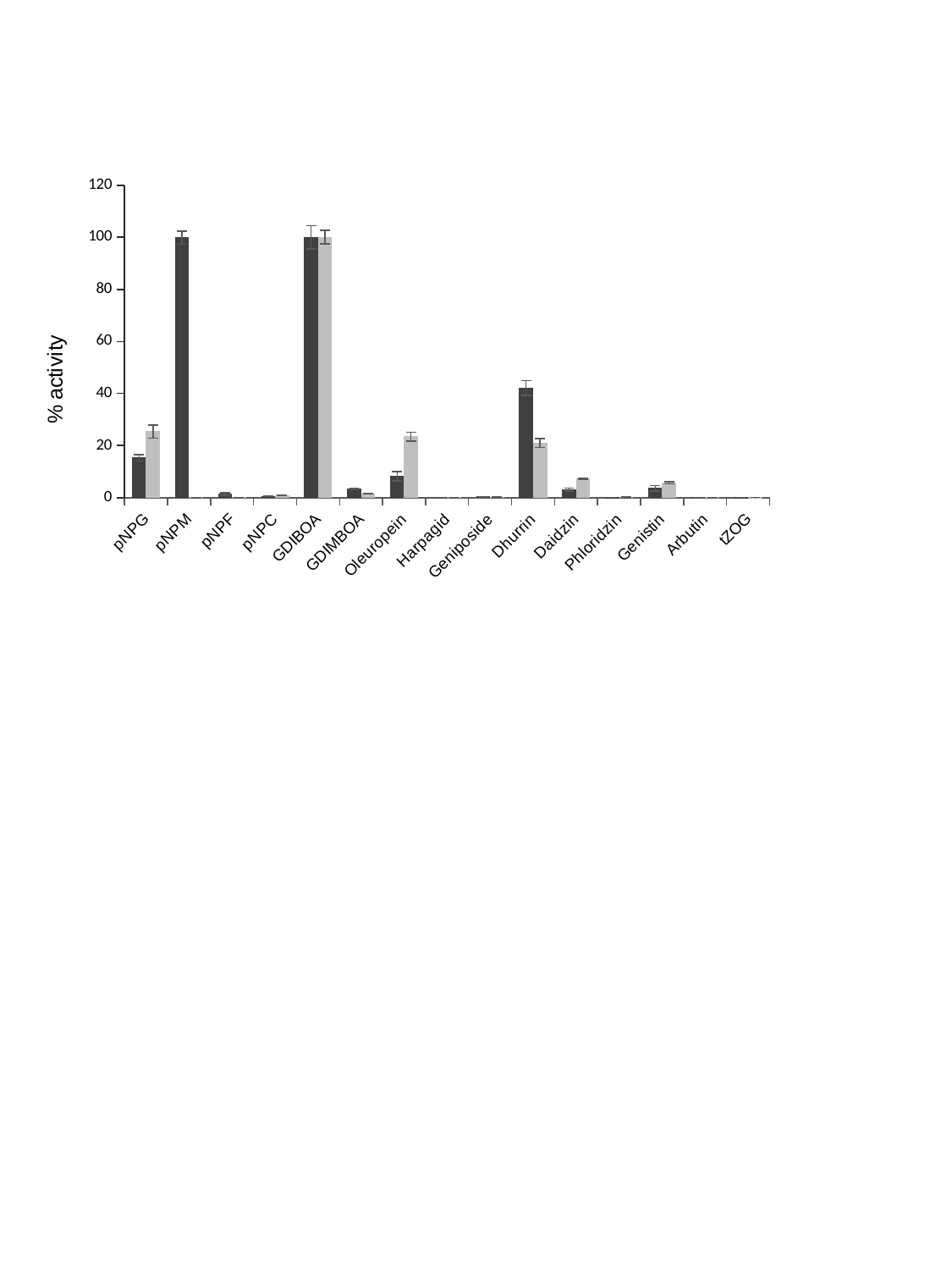

### Chart

| Category | Crude | LgGLU1 |
|---|---|---|
| pNPG | 15.2771973557193 | 25.40895265479368 |
| pNPM | 99.79186268639695 | 0.0 |
| pNPF | 1.366374622725662 | 0.0 |
| pNPC | 0.471343442859994 | 0.830521569893104 |
| GDIBOA | 100.000032585098 | 100.0009780046749 |
| GDIMBOA | 3.323924386280045 | 1.444317303836712 |
| Oleuropein | 8.219835363792253 | 23.37519193341744 |
| Harpagid | 0.0 | 0.0 |
| Geniposide | 0.311757925306809 | 0.209390800888028 |
| Dhurrin | 42.0313550105698 | 20.94709972713669 |
| Daidzin | 3.087438037399547 | 7.146769161556592 |
| Phloridzin | 0.0085535882302626 | 0.190613111130671 |
| Genistin | 3.605215244938109 | 5.670568905319368 |
| Arbutin | 0.0 | 0.0 |
| tZOG | 0.0531951725177283 | 0.0391201869944938 |